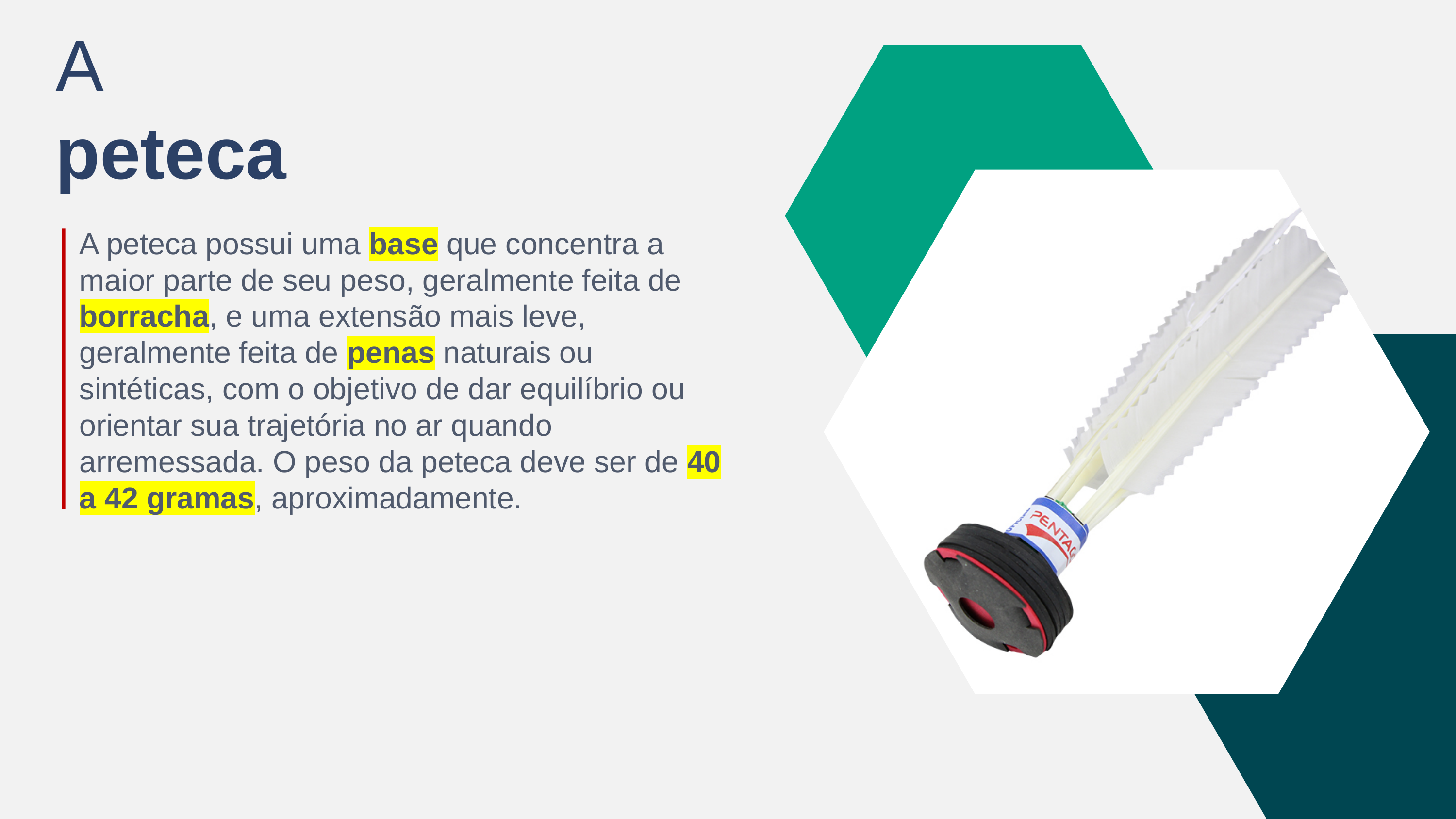

A
peteca

A peteca possui uma base que concentra a maior parte de seu peso, geralmente feita de borracha, e uma extensão mais leve, geralmente feita de penas naturais ou sintéticas, com o objetivo de dar equilíbrio ou orientar sua trajetória no ar quando arremessada. O peso da peteca deve ser de 40 a 42 gramas, aproximadamente.